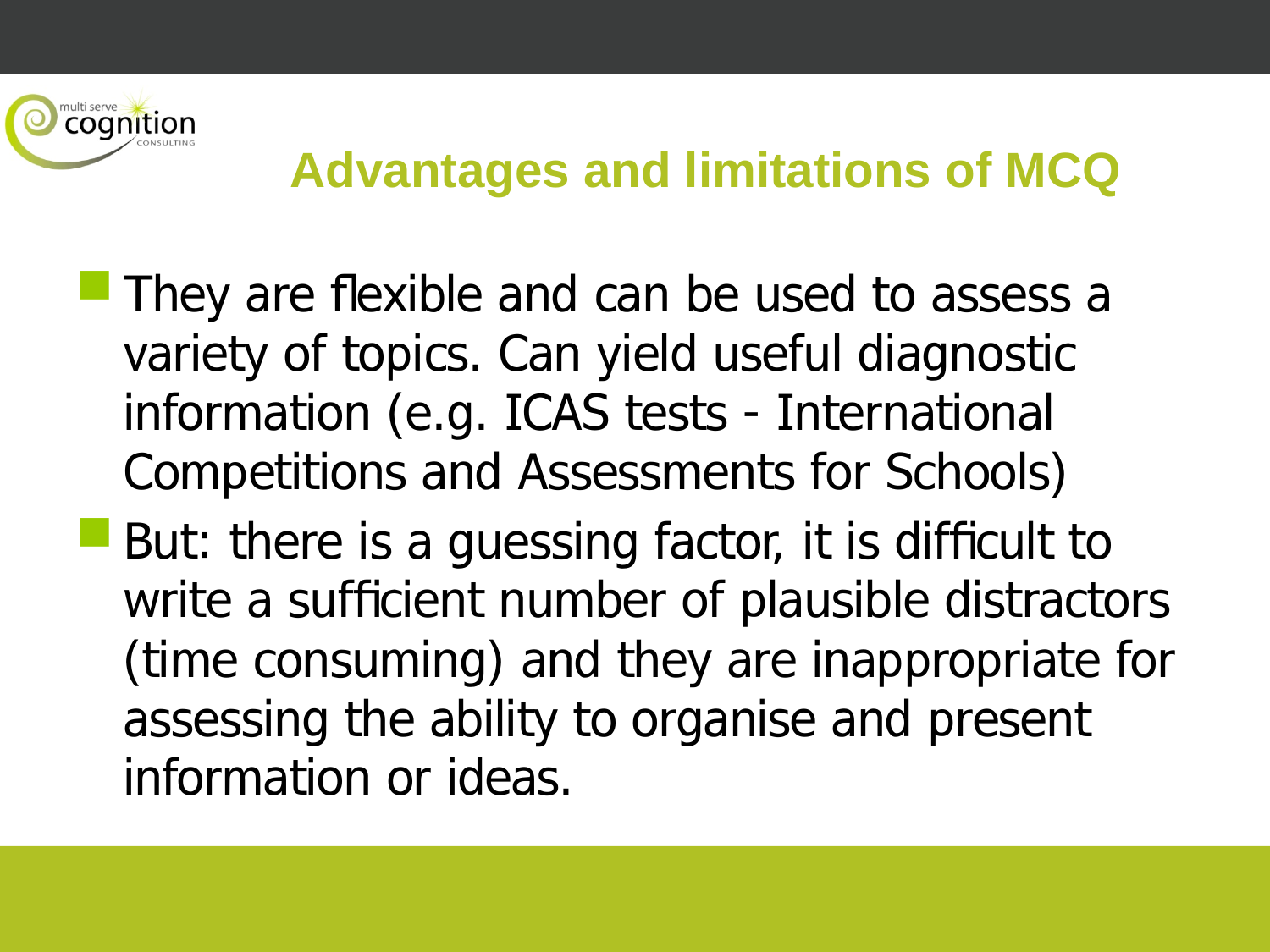

# Advantages and limitations of MCQ
They are flexible and can be used to assess a variety of topics. Can yield useful diagnostic information (e.g. ICAS tests - International Competitions and Assessments for Schools)
But: there is a guessing factor, it is difficult to write a sufficient number of plausible distractors (time consuming) and they are inappropriate for assessing the ability to organise and present information or ideas.